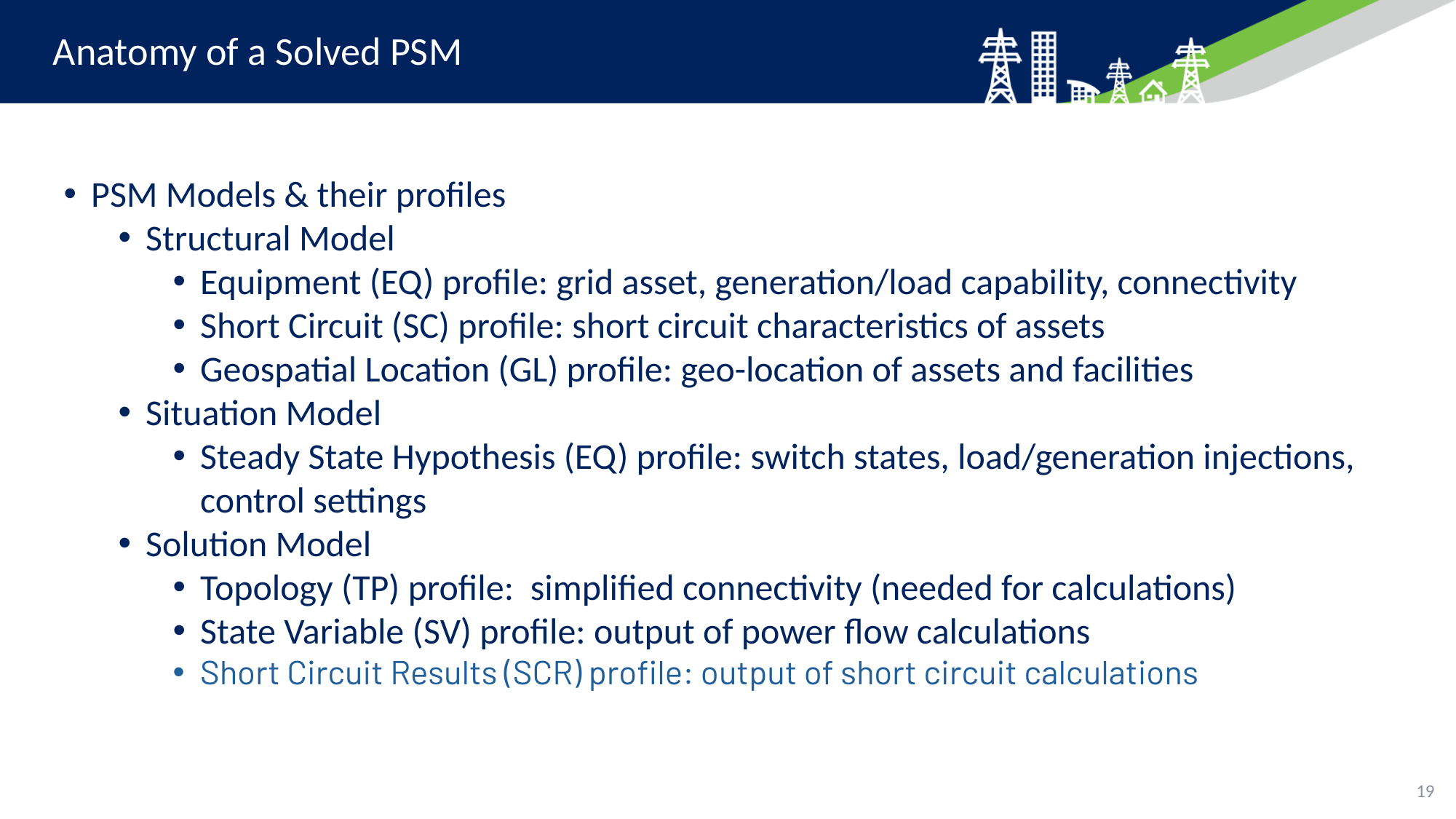

# Anatomy of a Solved PSM
PSM Models & their profiles
Structural Model
Equipment (EQ) profile: grid asset, generation/load capability, connectivity
Short Circuit (SC) profile: short circuit characteristics of assets
Geospatial Location (GL) profile: geo-location of assets and facilities
Situation Model
Steady State Hypothesis (EQ) profile: switch states, load/generation injections, control settings
Solution Model
Topology (TP) profile:  simplified connectivity (needed for calculations)
State Variable (SV) profile: output of power flow calculations
Short Circuit Results (SCR) profile: output of short circuit calculations

19